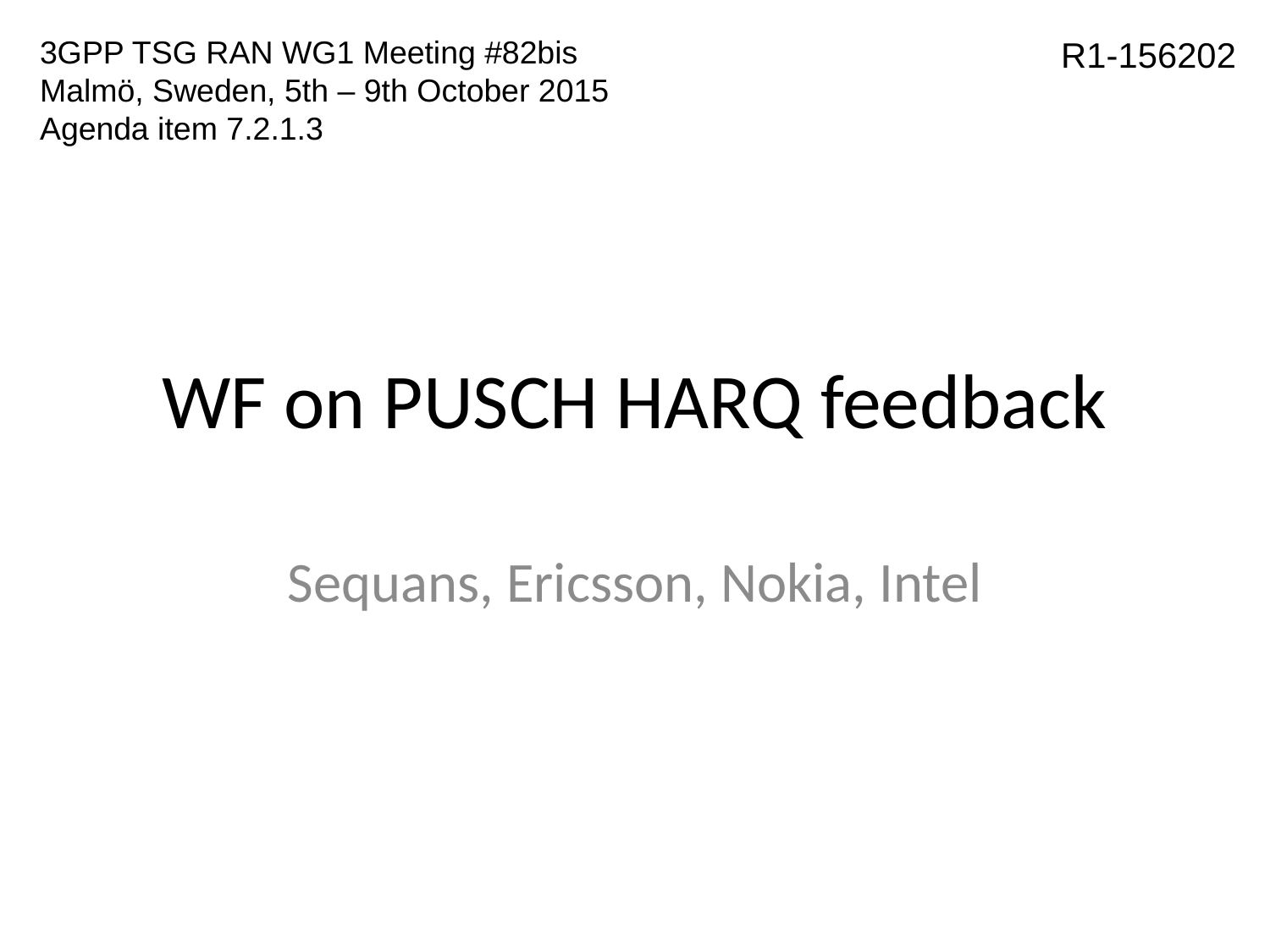

3GPP TSG RAN WG1 Meeting #82bis
Malmö, Sweden, 5th – 9th October 2015
Agenda item 7.2.1.3
R1-156202
# WF on PUSCH HARQ feedback
Sequans, Ericsson, Nokia, Intel